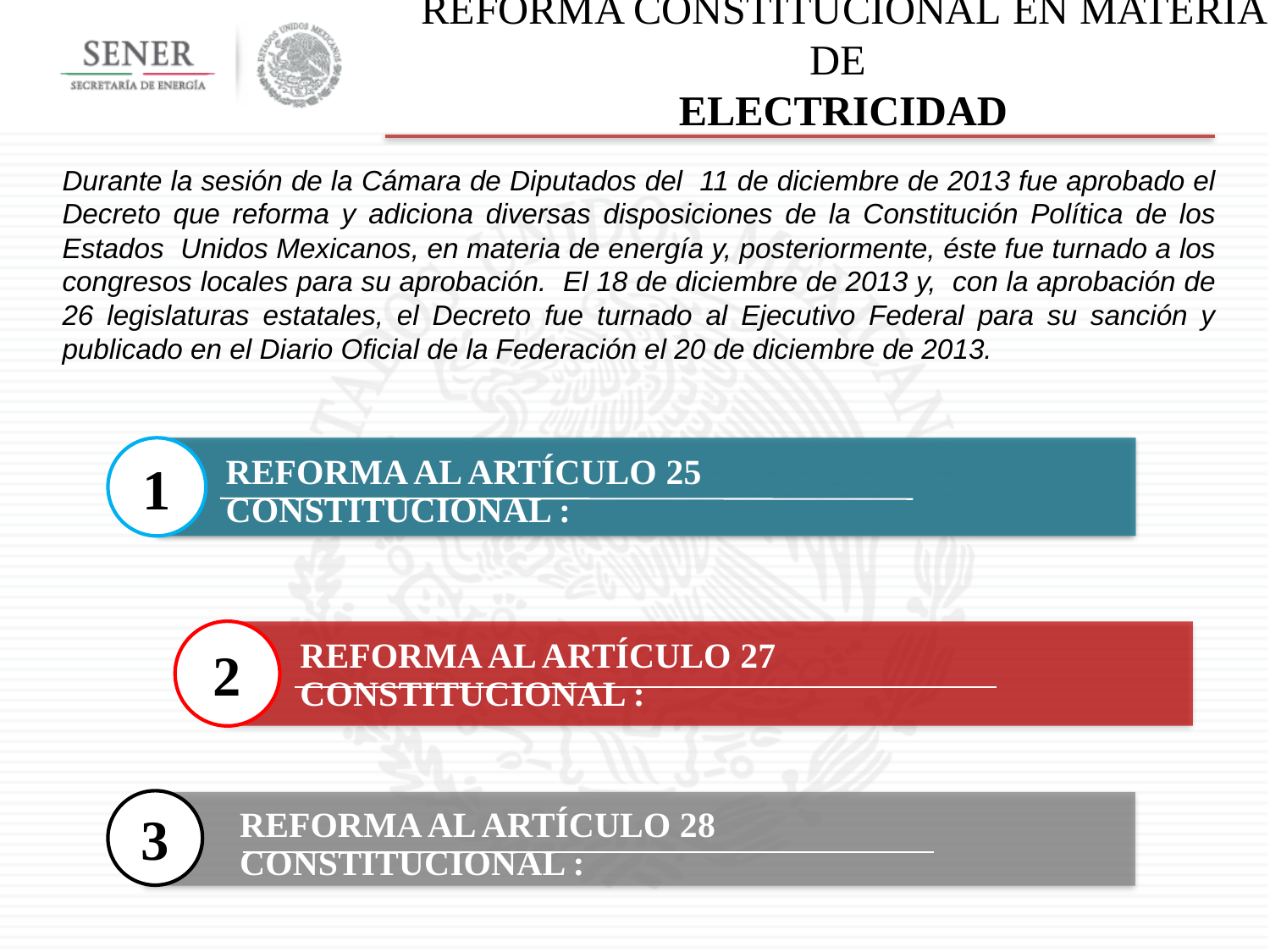

Reforma Constitucional en Materia de
Electricidad
Durante la sesión de la Cámara de Diputados del  11 de diciembre de 2013 fue aprobado el Decreto que reforma y adiciona diversas disposiciones de la Constitución Política de los Estados  Unidos Mexicanos, en materia de energía y, posteriormente, éste fue turnado a los congresos locales para su aprobación.  El 18 de diciembre de 2013 y,  con la aprobación de 26 legislaturas estatales, el Decreto fue turnado al Ejecutivo Federal para su sanción y publicado en el Diario Oficial de la Federación el 20 de diciembre de 2013.
1

Reforma al Artículo 25 Constitucional :
2

Reforma al Artículo 27 Constitucional :
3

Reforma al Artículo 28 Constitucional :